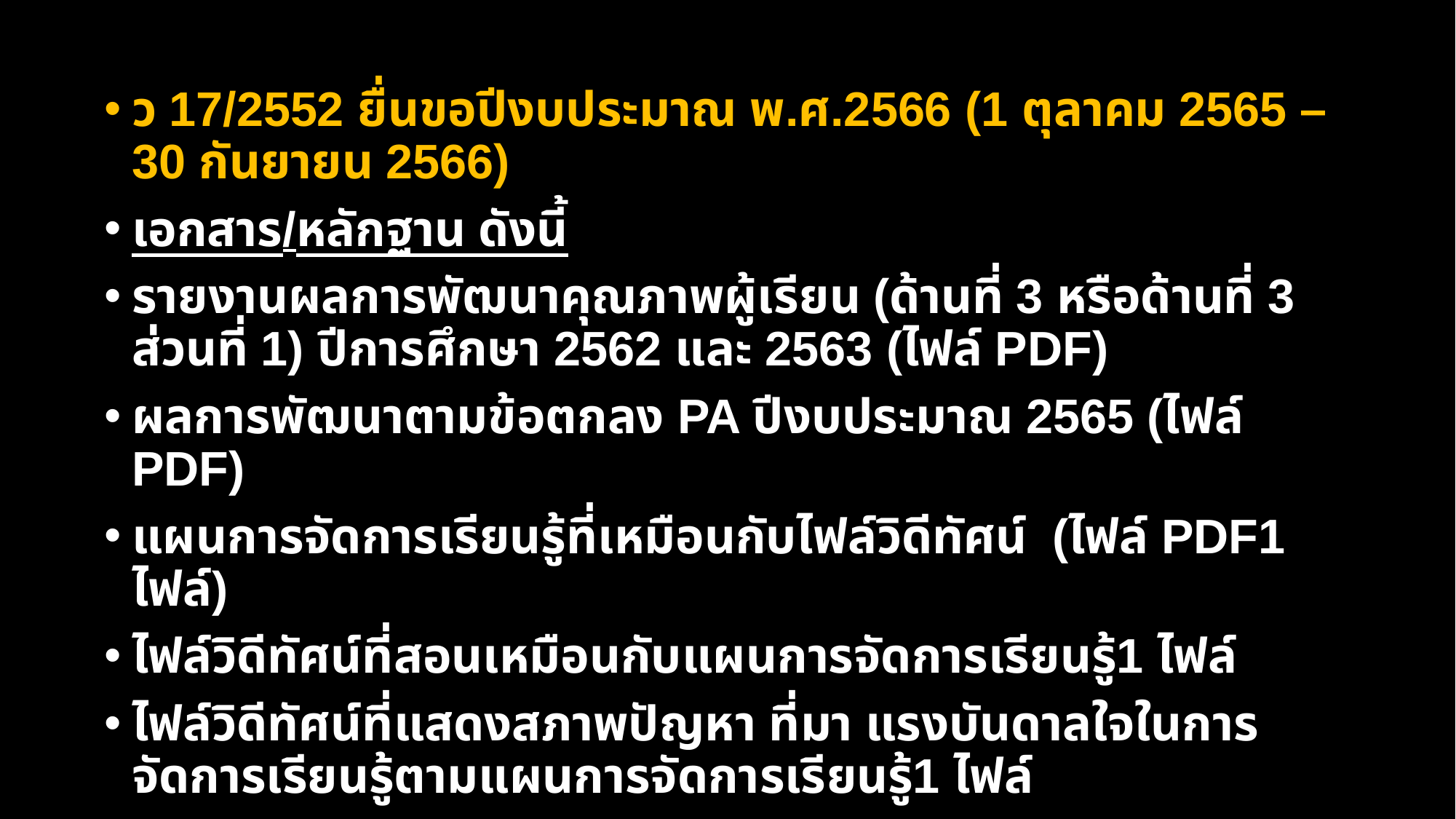

ว 17/2552 ยื่นขอปีงบประมาณ พ.ศ.2566 (1 ตุลาคม 2565 – 30 กันยายน 2566)
เอกสาร/หลักฐาน ดังนี้
รายงานผลการพัฒนาคุณภาพผู้เรียน (ด้านที่ 3 หรือด้านที่ 3 ส่วนที่ 1) ปีการศึกษา 2562 และ 2563 (ไฟล์ PDF)
ผลการพัฒนาตามข้อตกลง PA ปีงบประมาณ 2565 (ไฟล์ PDF)
แผนการจัดการเรียนรู้ที่เหมือนกับไฟล์วิดีทัศน์  (ไฟล์ PDF1 ไฟล์)
ไฟล์วิดีทัศน์ที่สอนเหมือนกับแผนการจัดการเรียนรู้1 ไฟล์
ไฟล์วิดีทัศน์ที่แสดงสภาพปัญหา ที่มา แรงบันดาลใจในการจัดการเรียนรู้ตามแผนการจัดการเรียนรู้1 ไฟล์
ผลลัพธ์การเรียนรู้ของผู้เรียน ไม่เกิน 3 ไฟล์
ผลงานทางวิชาการไฟล์ PDF (เฉพาะ คศ.4 และคศ.5)